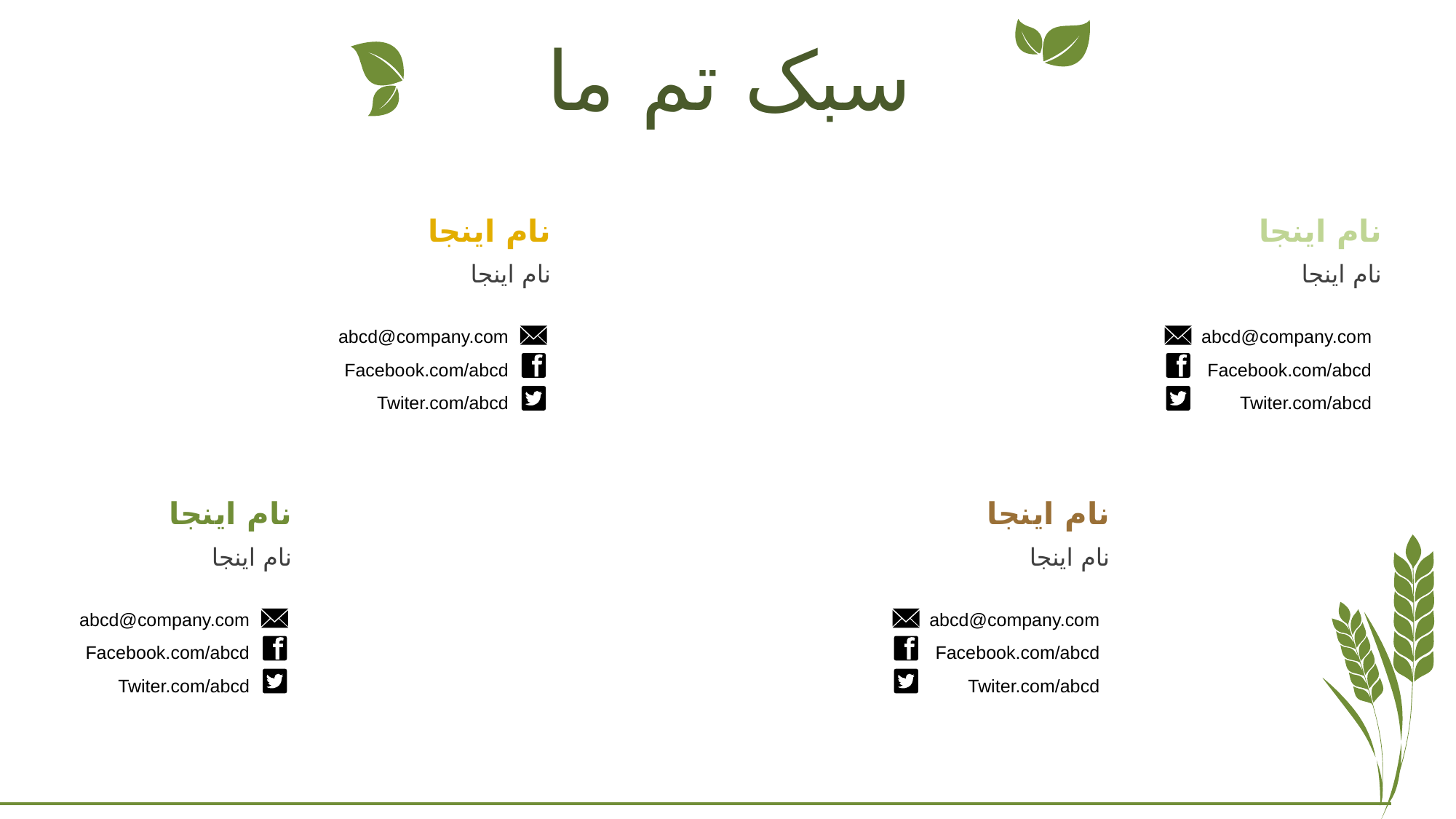

سبک تم ما

نام اینجا
نام اینجا
abcd@company.com

Facebook.com/abcd

Twiter.com/abcd
نام اینجا
نام اینجا
abcd@company.com

Facebook.com/abcd

Twiter.com/abcd

نام اینجا
نام اینجا
abcd@company.com

Facebook.com/abcd

Twiter.com/abcd
نام اینجا
نام اینجا
abcd@company.com

Facebook.com/abcd

Twiter.com/abcd